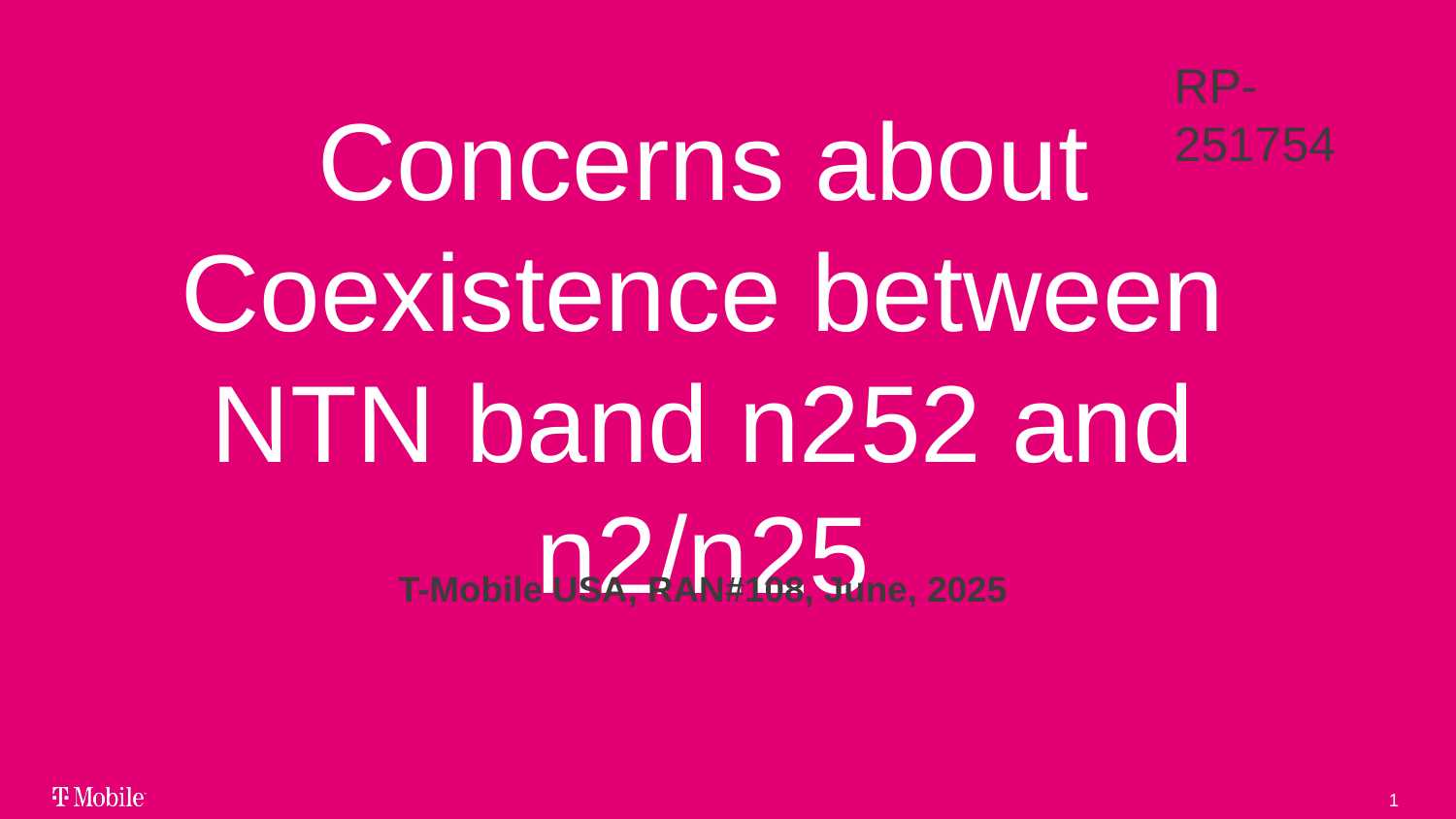

RP-251754

# Concerns about Coexistence between NTN band n252 and n2/n25
T-Mobile USA, RAN#108, June, 2025